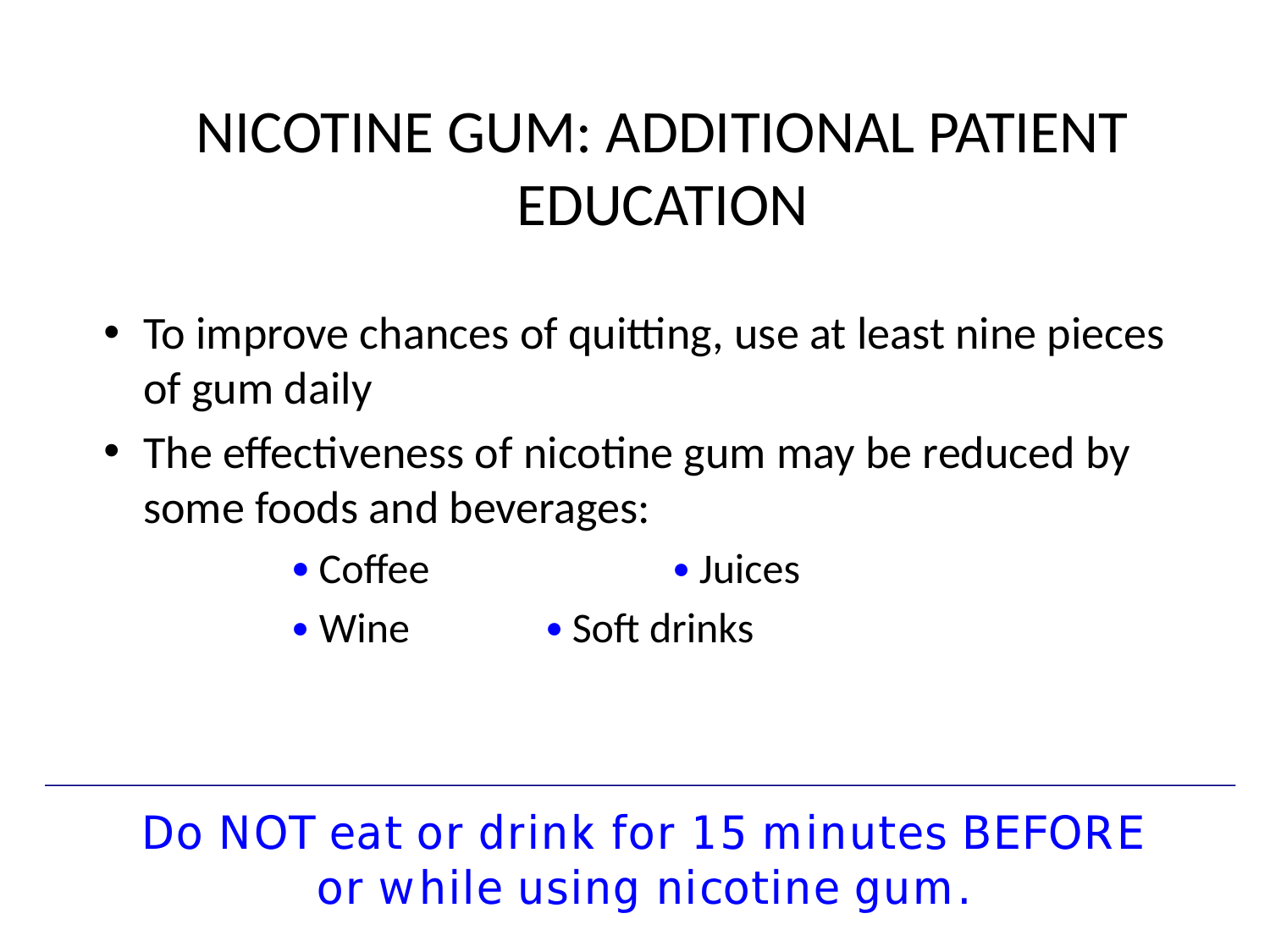

NICOTINE GUM: ADDITIONAL PATIENT EDUCATION
To improve chances of quitting, use at least nine pieces of gum daily
The effectiveness of nicotine gum may be reduced by some foods and beverages:
• Coffee	 	• Juices
• Wine		• Soft drinks

Do NOT eat or drink for 15 minutes BEFORE or while using nicotine gum.